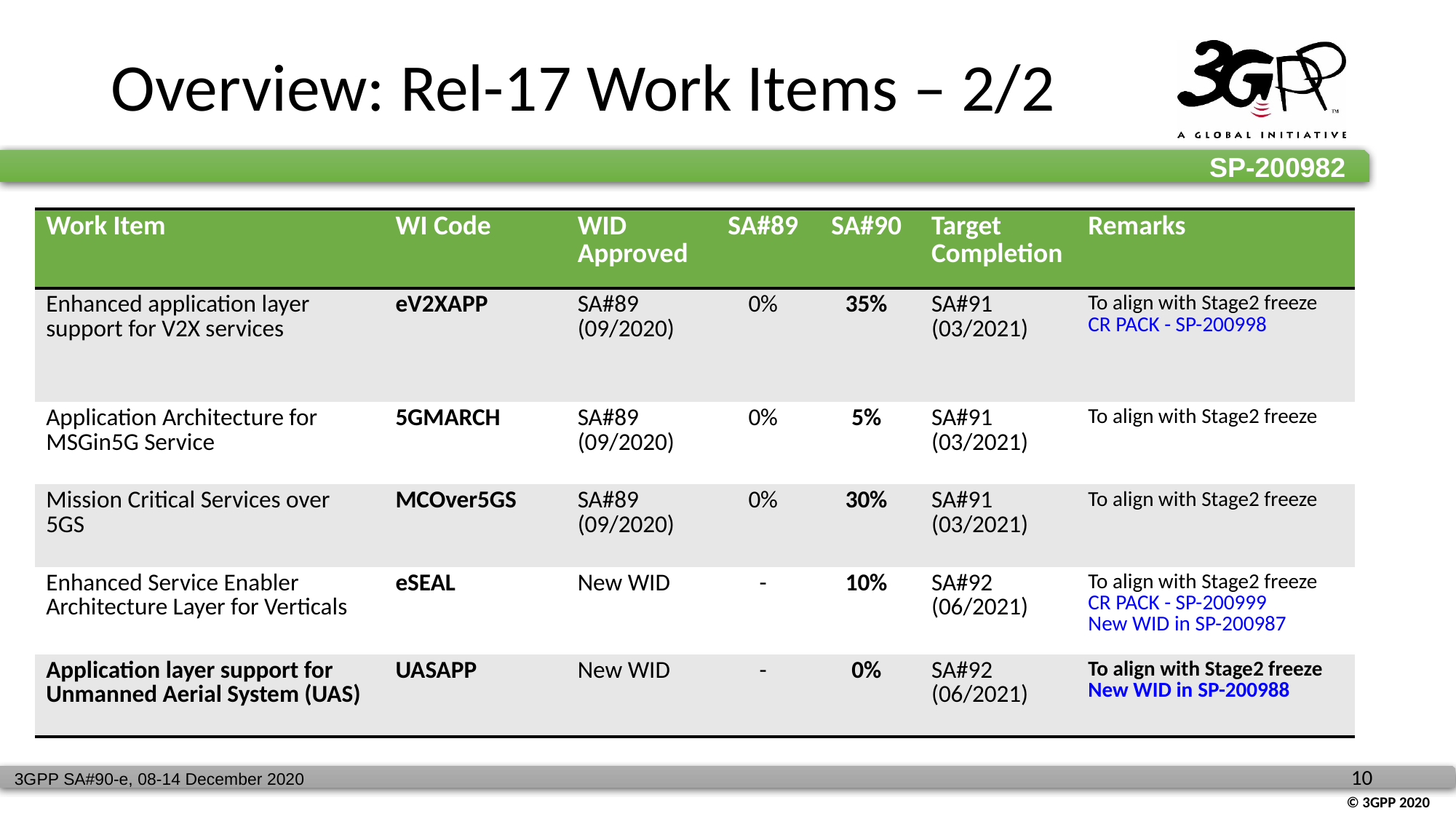

# Overview: Rel-17 Work Items – 2/2
| Work Item | WI Code | WID Approved | SA#89 | SA#90 | Target Completion | Remarks |
| --- | --- | --- | --- | --- | --- | --- |
| Enhanced application layer support for V2X services | eV2XAPP | SA#89 (09/2020) | 0% | 35% | SA#91 (03/2021) | To align with Stage2 freeze CR PACK - SP-200998 |
| Application Architecture for MSGin5G Service | 5GMARCH | SA#89 (09/2020) | 0% | 5% | SA#91 (03/2021) | To align with Stage2 freeze |
| Mission Critical Services over 5GS | MCOver5GS | SA#89 (09/2020) | 0% | 30% | SA#91 (03/2021) | To align with Stage2 freeze |
| Enhanced Service Enabler Architecture Layer for Verticals | eSEAL | New WID | - | 10% | SA#92 (06/2021) | To align with Stage2 freeze CR PACK - SP-200999 New WID in SP-200987 |
| Application layer support for Unmanned Aerial System (UAS) | UASAPP | New WID | - | 0% | SA#92 (06/2021) | To align with Stage2 freeze New WID in SP-200988 |